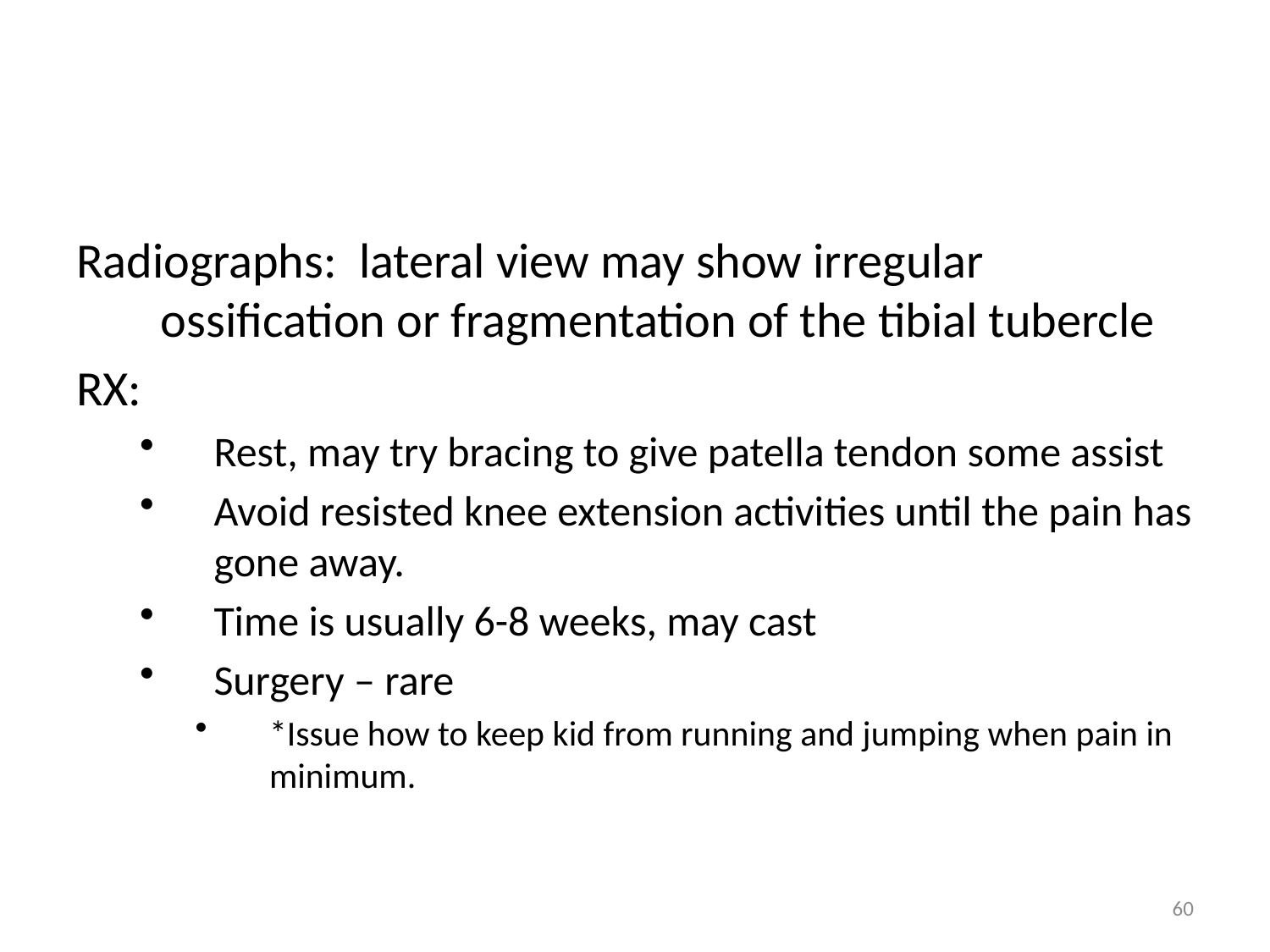

#
Radiographs:  lateral view may show irregular ossification or fragmentation of the tibial tubercle
RX:
Rest, may try bracing to give patella tendon some assist
Avoid resisted knee extension activities until the pain has gone away.
Time is usually 6-8 weeks, may cast
Surgery – rare
*Issue how to keep kid from running and jumping when pain in minimum.
60